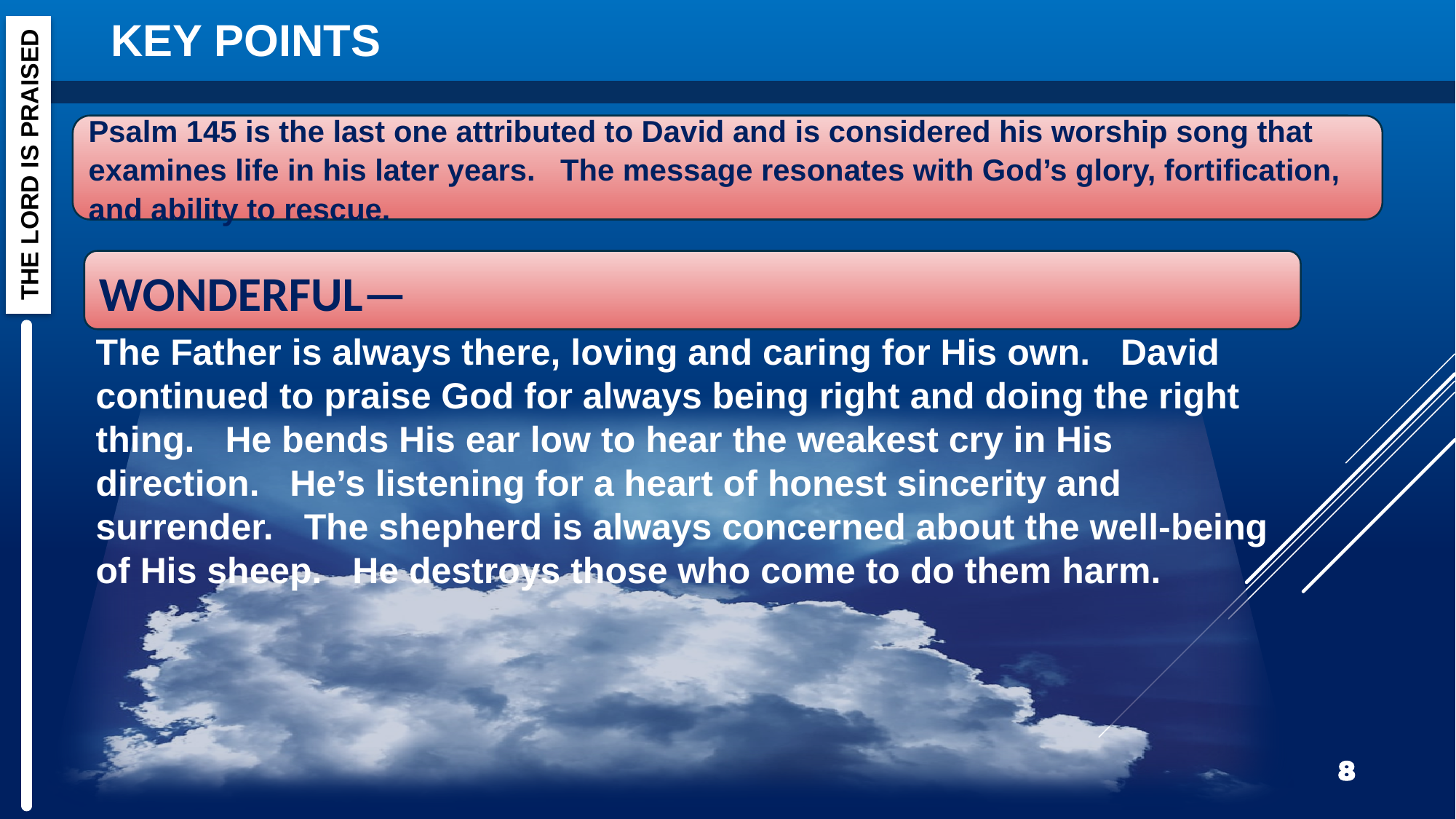

Key Points
Psalm 145 is the last one attributed to David and is considered his worship song that examines life in his later years.   The message resonates with God’s glory, fortification, and ability to rescue.
The Lord Is Praised
Wonderful—
The Father is always there, loving and caring for His own.   David continued to praise God for always being right and doing the right thing.   He bends His ear low to hear the weakest cry in His direction.   He’s listening for a heart of honest sincerity and surrender.   The shepherd is always concerned about the well-being of His sheep.   He destroys those who come to do them harm.

8